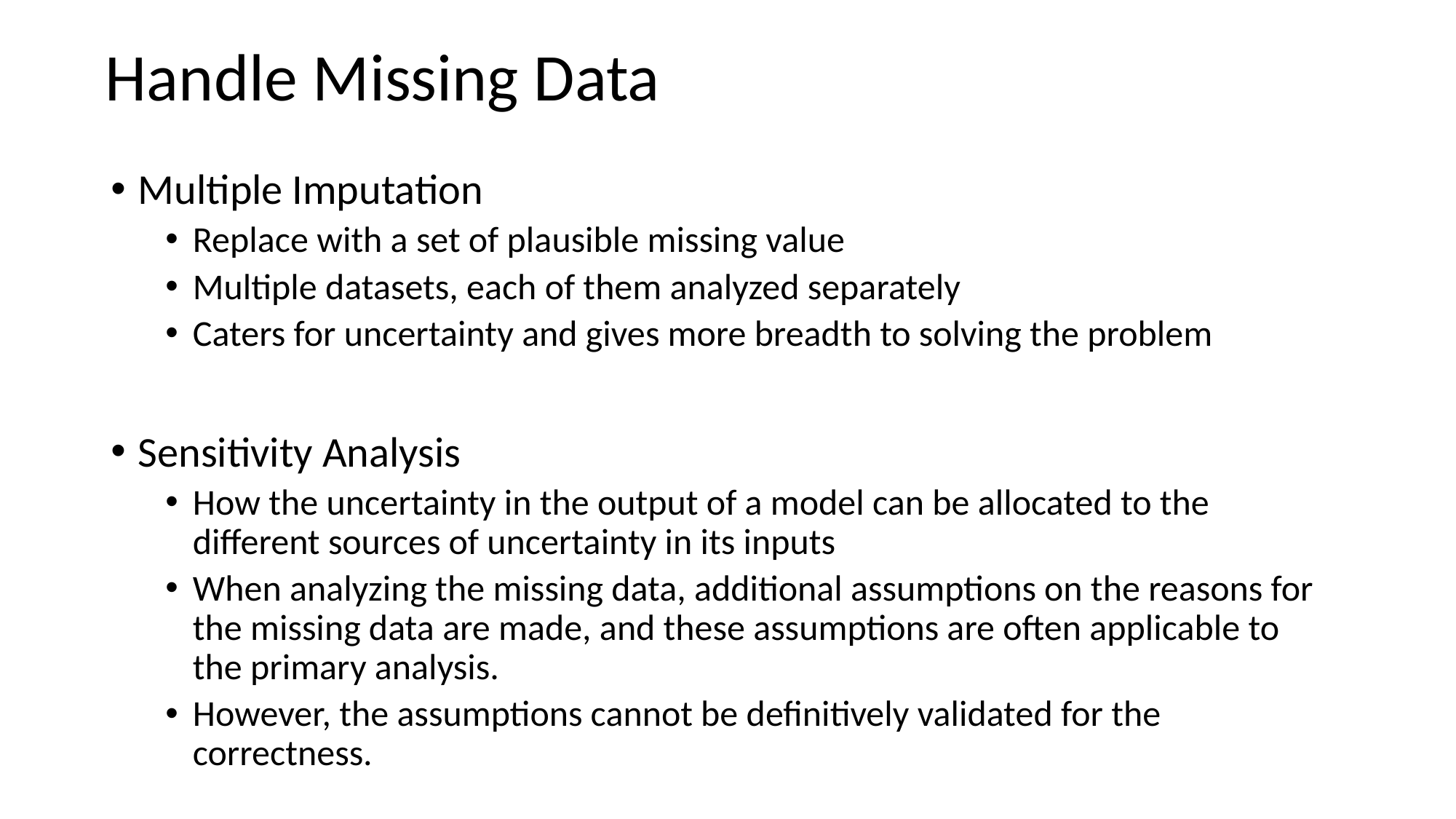

# Handle Missing Data
Multiple Imputation
Replace with a set of plausible missing value
Multiple datasets, each of them analyzed separately
Caters for uncertainty and gives more breadth to solving the problem

Sensitivity Analysis
How the uncertainty in the output of a model can be allocated to the different sources of uncertainty in its inputs
When analyzing the missing data, additional assumptions on the reasons for the missing data are made, and these assumptions are often applicable to the primary analysis.
However, the assumptions cannot be definitively validated for the correctness.